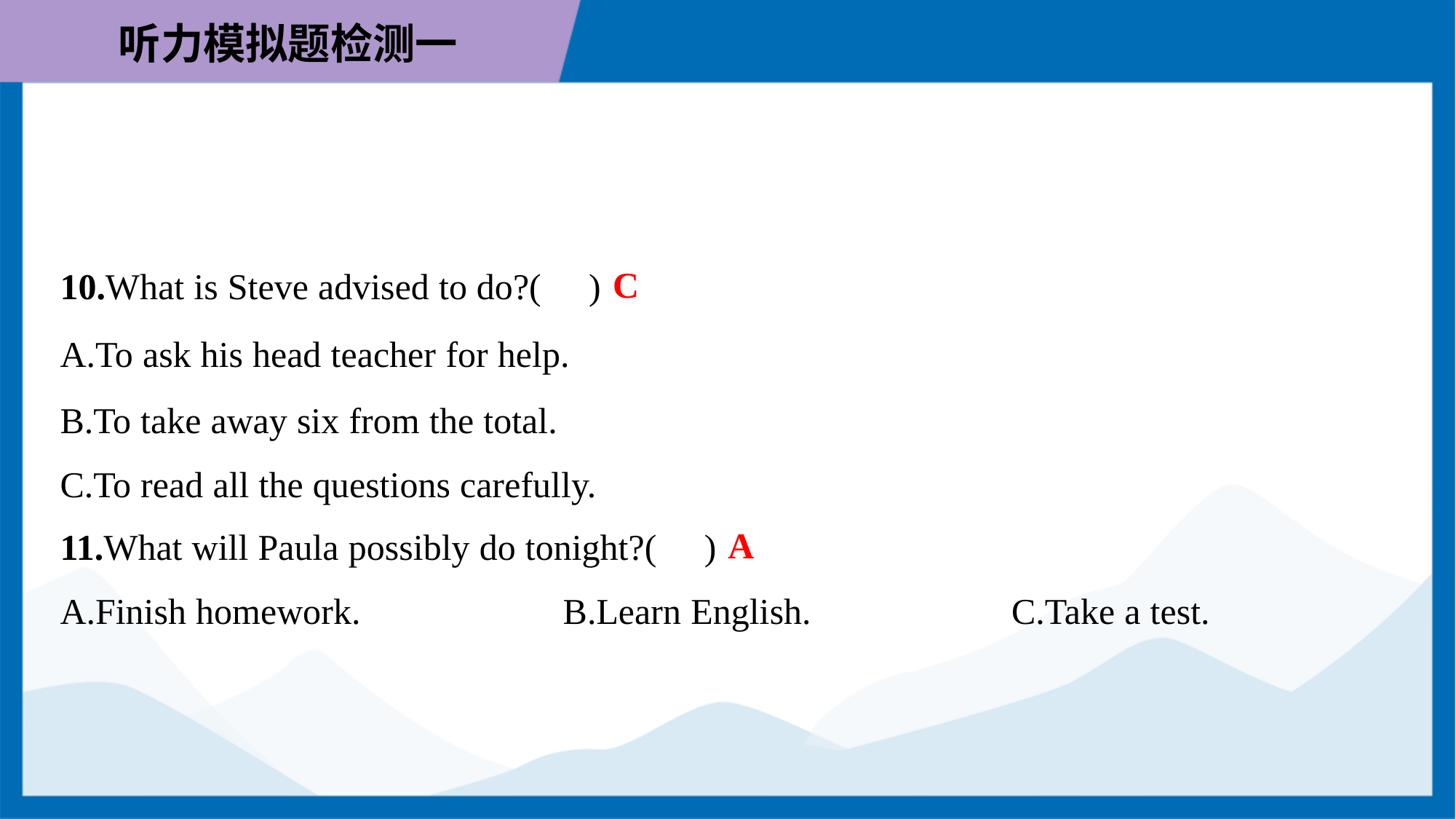

C
10.What is Steve advised to do?(     )
A.To ask his head teacher for help.
B.To take away six from the total.
C.To read all the questions carefully.
A
11.What will Paula possibly do tonight?(     )
A.Finish homework.	B.Learn English.	C.Take a test.